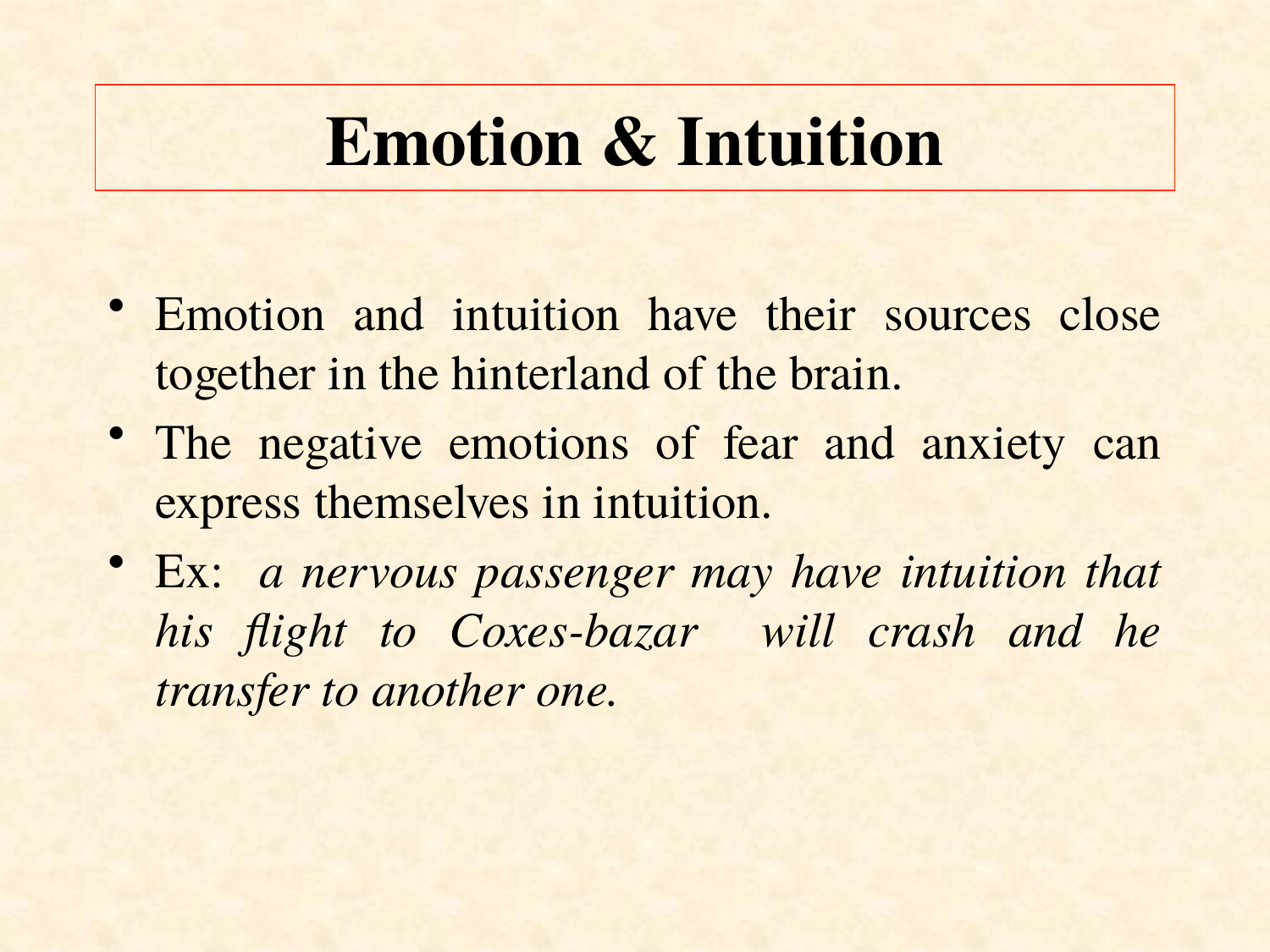

# Emotion & Intuition
Emotion and intuition have their sources close together in the hinterland of the brain.
The negative emotions of fear and anxiety can express themselves in intuition.
Ex:  a nervous passenger may have intuition that his flight to Coxes-bazar  will crash and he transfer to another one.